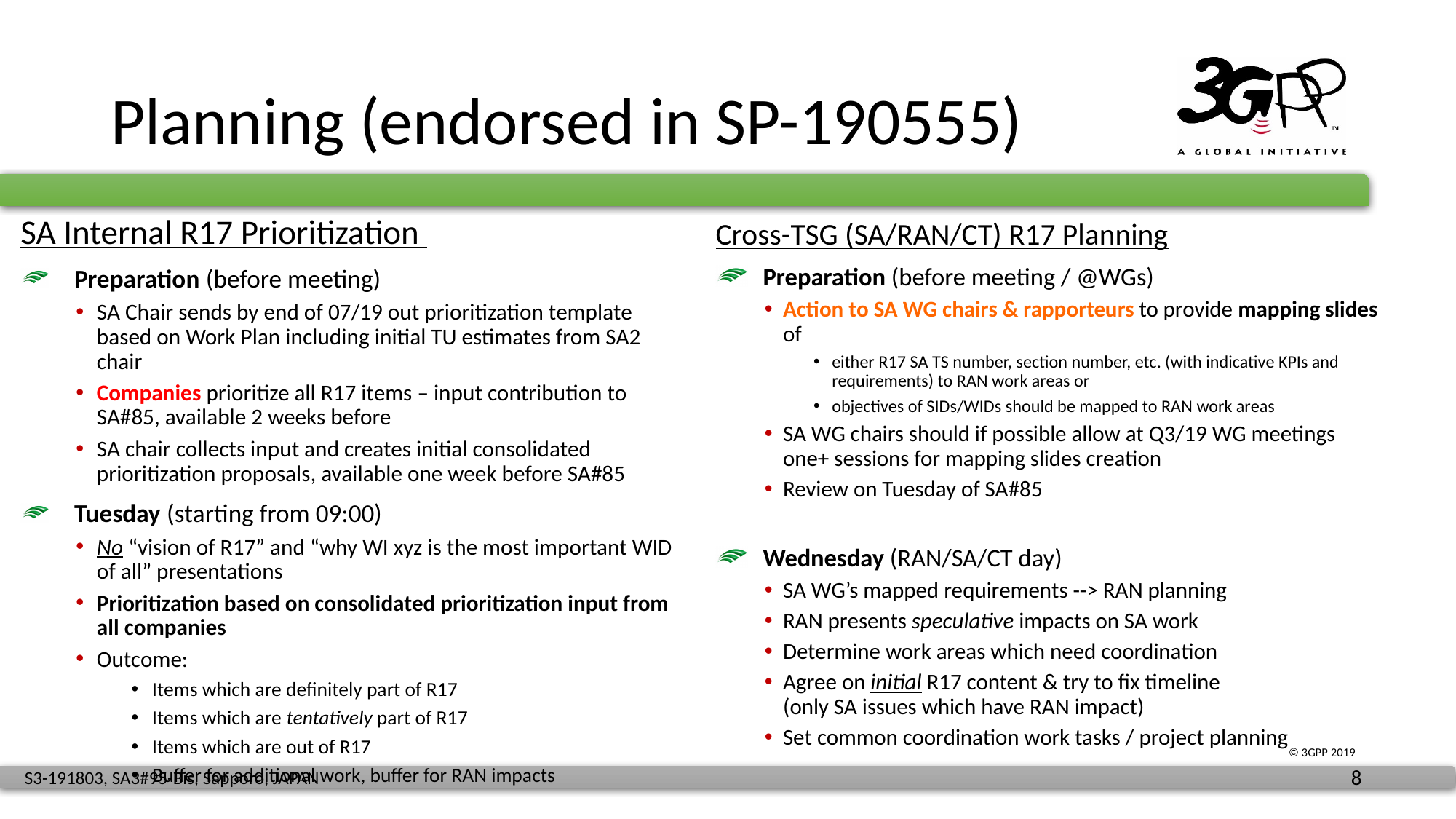

# Planning (endorsed in SP-190555)
SA Internal R17 Prioritization
Preparation (before meeting)
SA Chair sends by end of 07/19 out prioritization template based on Work Plan including initial TU estimates from SA2 chair
Companies prioritize all R17 items – input contribution to SA#85, available 2 weeks before
SA chair collects input and creates initial consolidated prioritization proposals, available one week before SA#85
Tuesday (starting from 09:00)
No “vision of R17” and “why WI xyz is the most important WID of all” presentations
Prioritization based on consolidated prioritization input from all companies
Outcome:
Items which are definitely part of R17
Items which are tentatively part of R17
Items which are out of R17
Buffer for additional work, buffer for RAN impacts

Cross-TSG (SA/RAN/CT) R17 Planning
Preparation (before meeting / @WGs)
Action to SA WG chairs & rapporteurs to provide mapping slides of
either R17 SA TS number, section number, etc. (with indicative KPIs and requirements) to RAN work areas or
objectives of SIDs/WIDs should be mapped to RAN work areas
SA WG chairs should if possible allow at Q3/19 WG meetings one+ sessions for mapping slides creation
Review on Tuesday of SA#85

Wednesday (RAN/SA/CT day)
SA WG’s mapped requirements --> RAN planning
RAN presents speculative impacts on SA work
Determine work areas which need coordination
Agree on initial R17 content & try to fix timeline
(only SA issues which have RAN impact)
Set common coordination work tasks / project planning